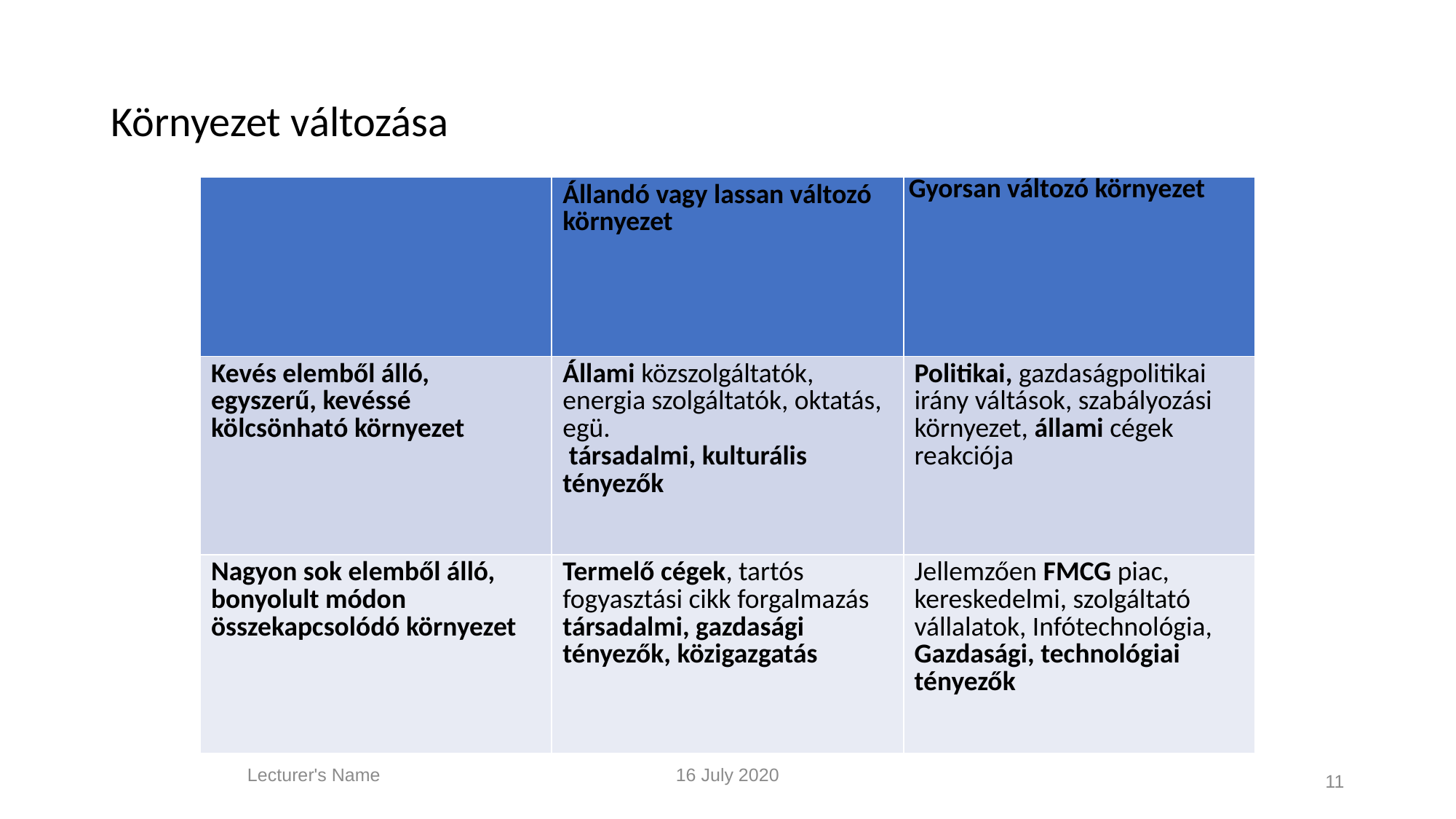

# Környezet változása
|  | Állandó vagy lassan változó környezet | Gyorsan változó környezet |
| --- | --- | --- |
| Kevés elemből álló, egyszerű, kevéssé kölcsönható környezet | Állami közszolgáltatók, energia szolgáltatók, oktatás, egü. társadalmi, kulturális tényezők | Politikai, gazdaságpolitikai irány váltások, szabályozási környezet, állami cégek reakciója |
| Nagyon sok elemből álló, bonyolult módon összekapcsolódó környezet | Termelő cégek, tartós fogyasztási cikk forgalmazás társadalmi, gazdasági tényezők, közigazgatás | Jellemzően FMCG piac, kereskedelmi, szolgáltató vállalatok, Infótechnológia, Gazdasági, technológiai tényezők |
Lecturer's Name
16 July 2020
11